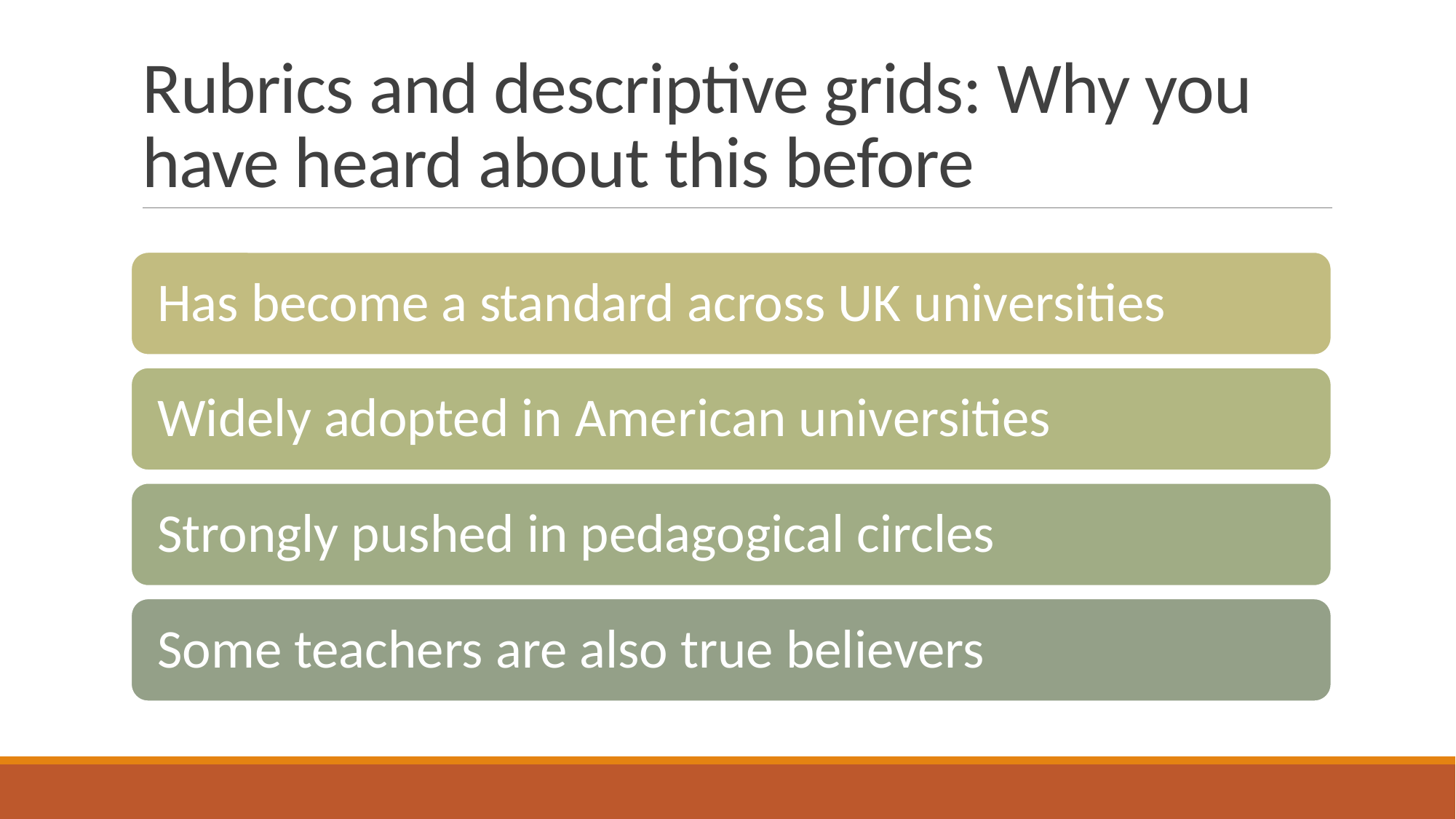

# Rubrics and descriptive grids: Why you have heard about this before
Has become a standard across UK universities
Widely adopted in American universities
Strongly pushed in pedagogical circles
Some teachers are also true believers